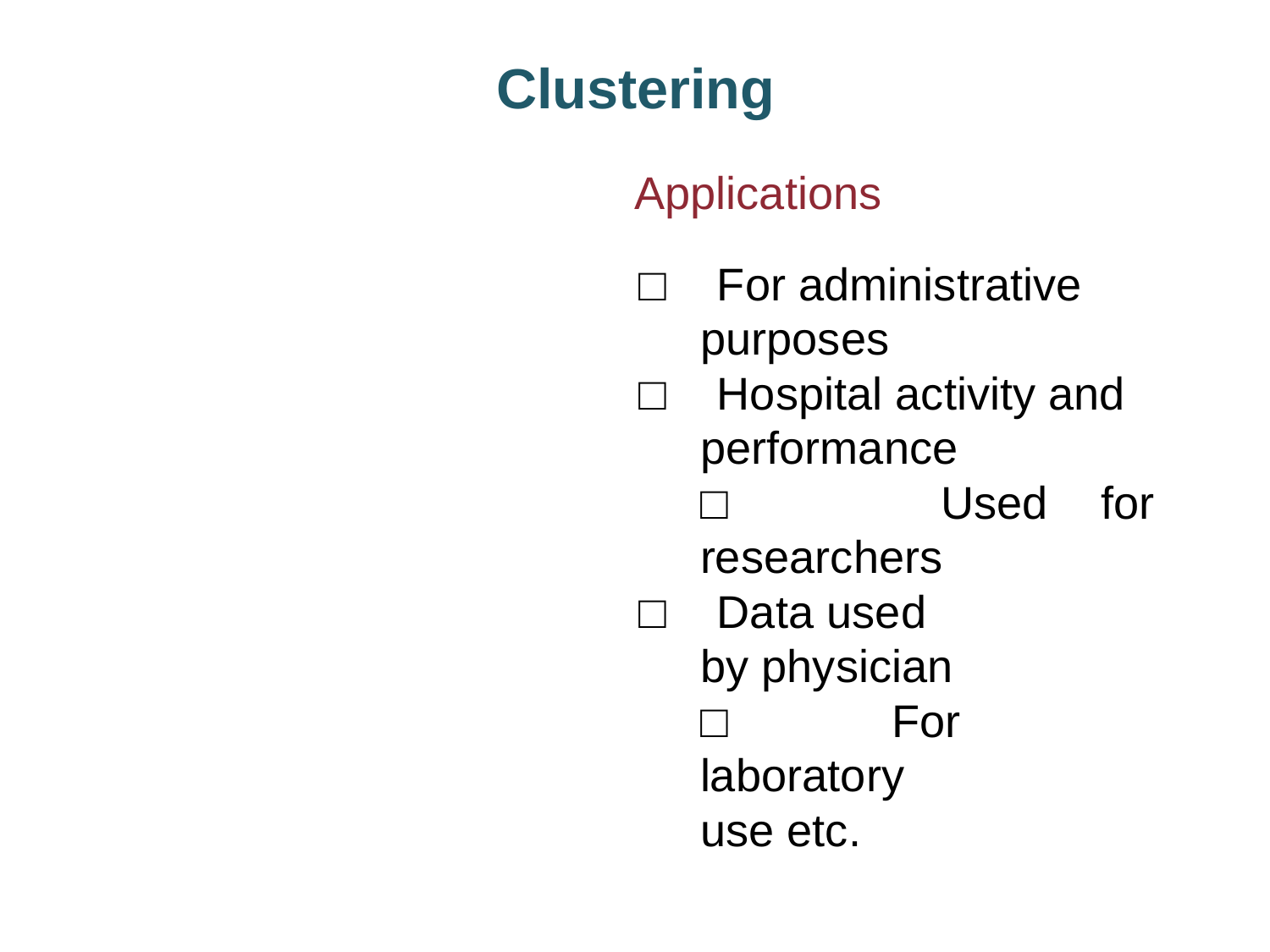

Clustering
Applications
□    For administrative purposes
□    Hospital activity and performance
□    Used for researchers
□    Data used by physician
□    For laboratory use etc.